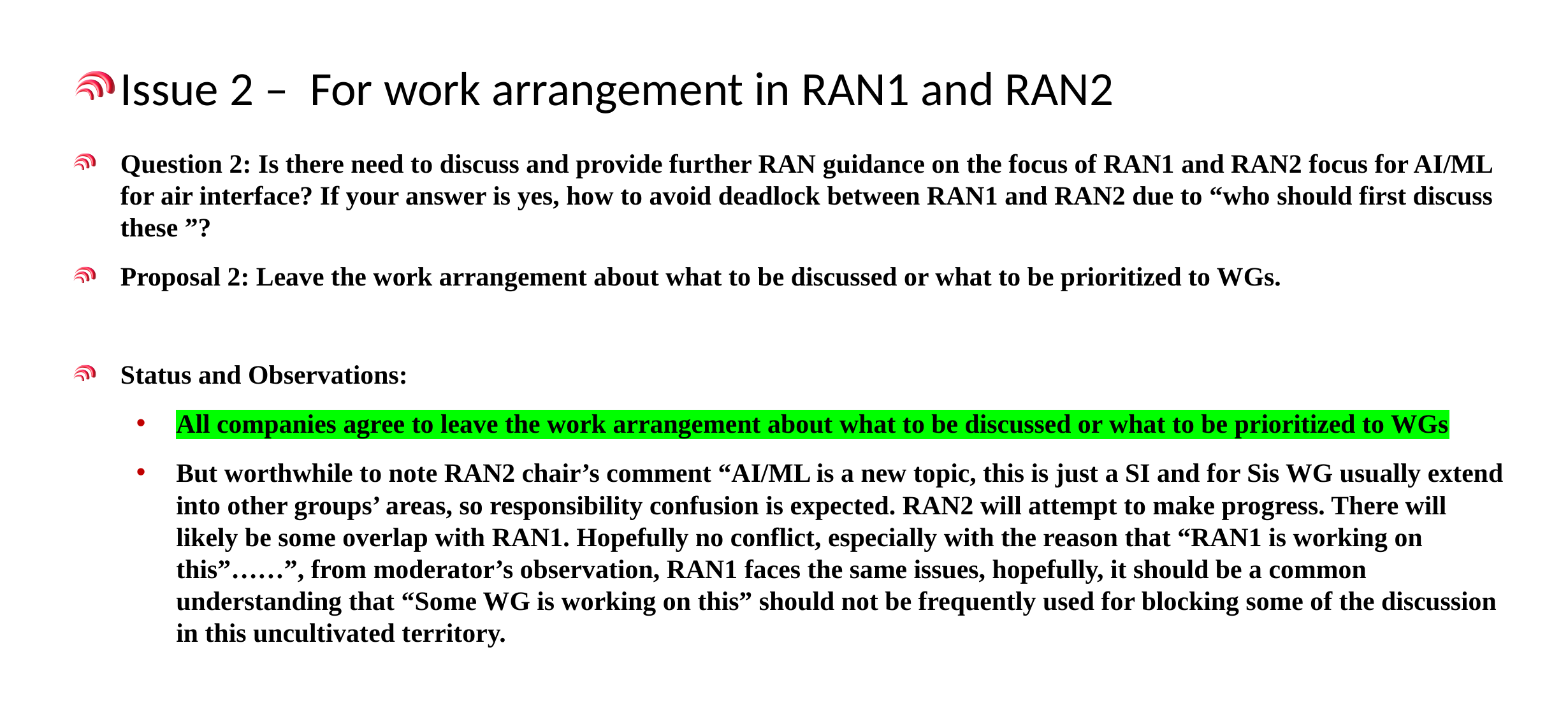

Issue 2 –  For work arrangement in RAN1 and RAN2
Question 2: Is there need to discuss and provide further RAN guidance on the focus of RAN1 and RAN2 focus for AI/ML for air interface? If your answer is yes, how to avoid deadlock between RAN1 and RAN2 due to “who should first discuss these ”?
Proposal 2: Leave the work arrangement about what to be discussed or what to be prioritized to WGs.

Status and Observations:
All companies agree to leave the work arrangement about what to be discussed or what to be prioritized to WGs
But worthwhile to note RAN2 chair’s comment “AI/ML is a new topic, this is just a SI and for Sis WG usually extend into other groups’ areas, so responsibility confusion is expected. RAN2 will attempt to make progress. There will likely be some overlap with RAN1. Hopefully no conflict, especially with the reason that “RAN1 is working on this”……”, from moderator’s observation, RAN1 faces the same issues, hopefully, it should be a common understanding that “Some WG is working on this” should not be frequently used for blocking some of the discussion in this uncultivated territory.